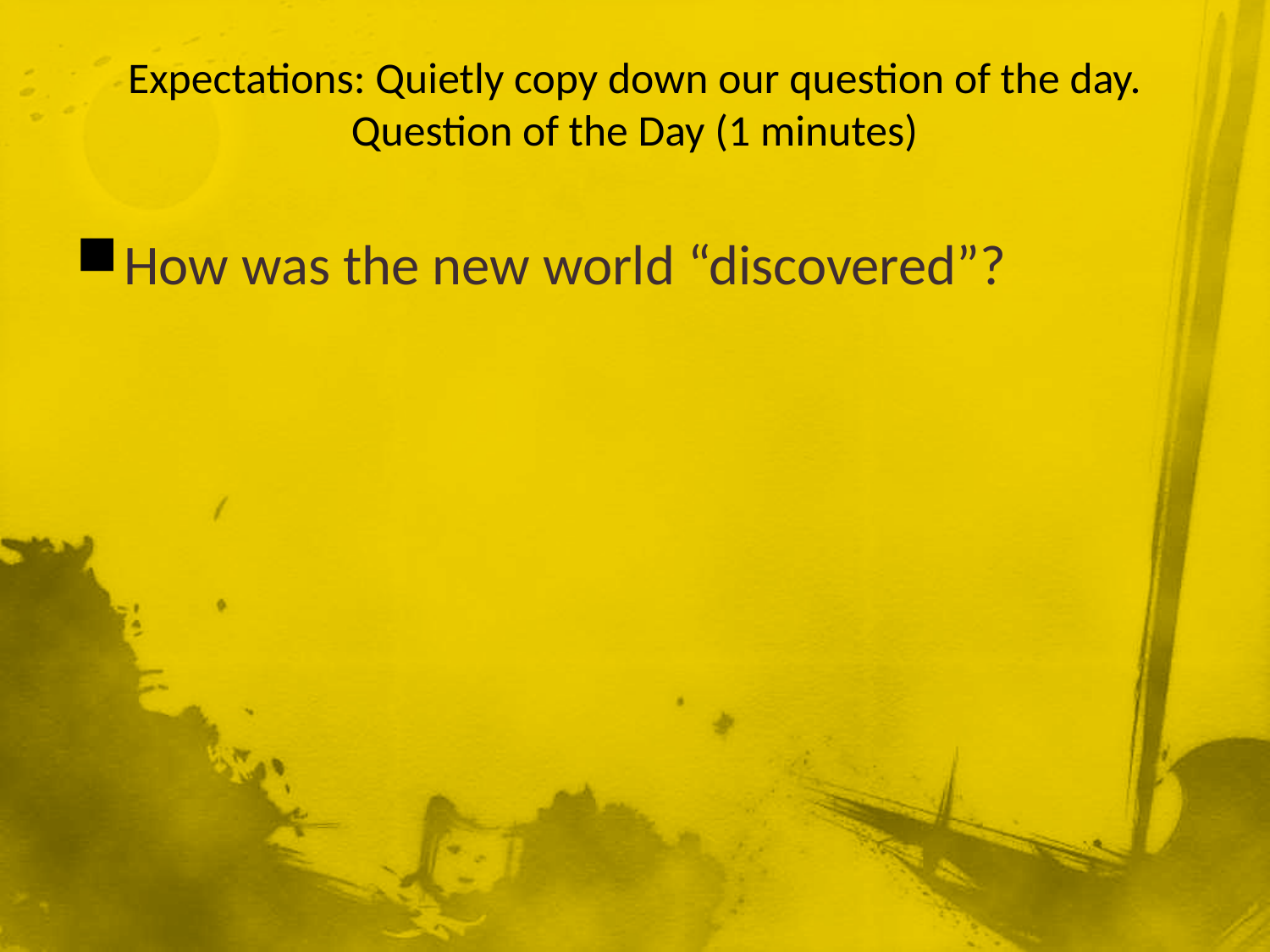

# Expectations: Quietly copy down our question of the day. Question of the Day (1 minutes)
How was the new world “discovered”?